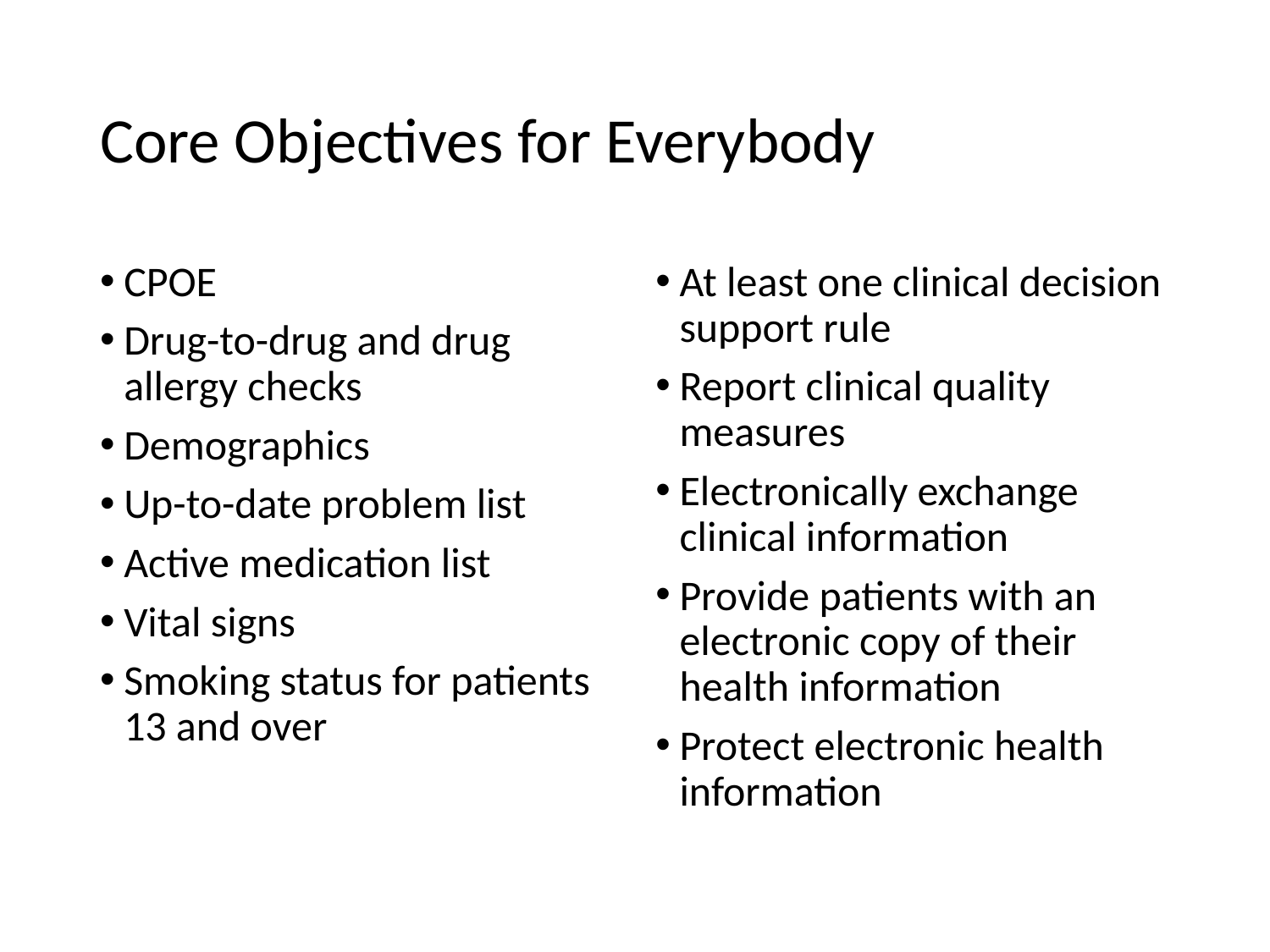

# Core Objectives for Everybody
CPOE
Drug-to-drug and drug allergy checks
Demographics
Up-to-date problem list
Active medication list
Vital signs
Smoking status for patients 13 and over

At least one clinical decision support rule
Report clinical quality measures
Electronically exchange clinical information
Provide patients with an electronic copy of their health information
Protect electronic health information